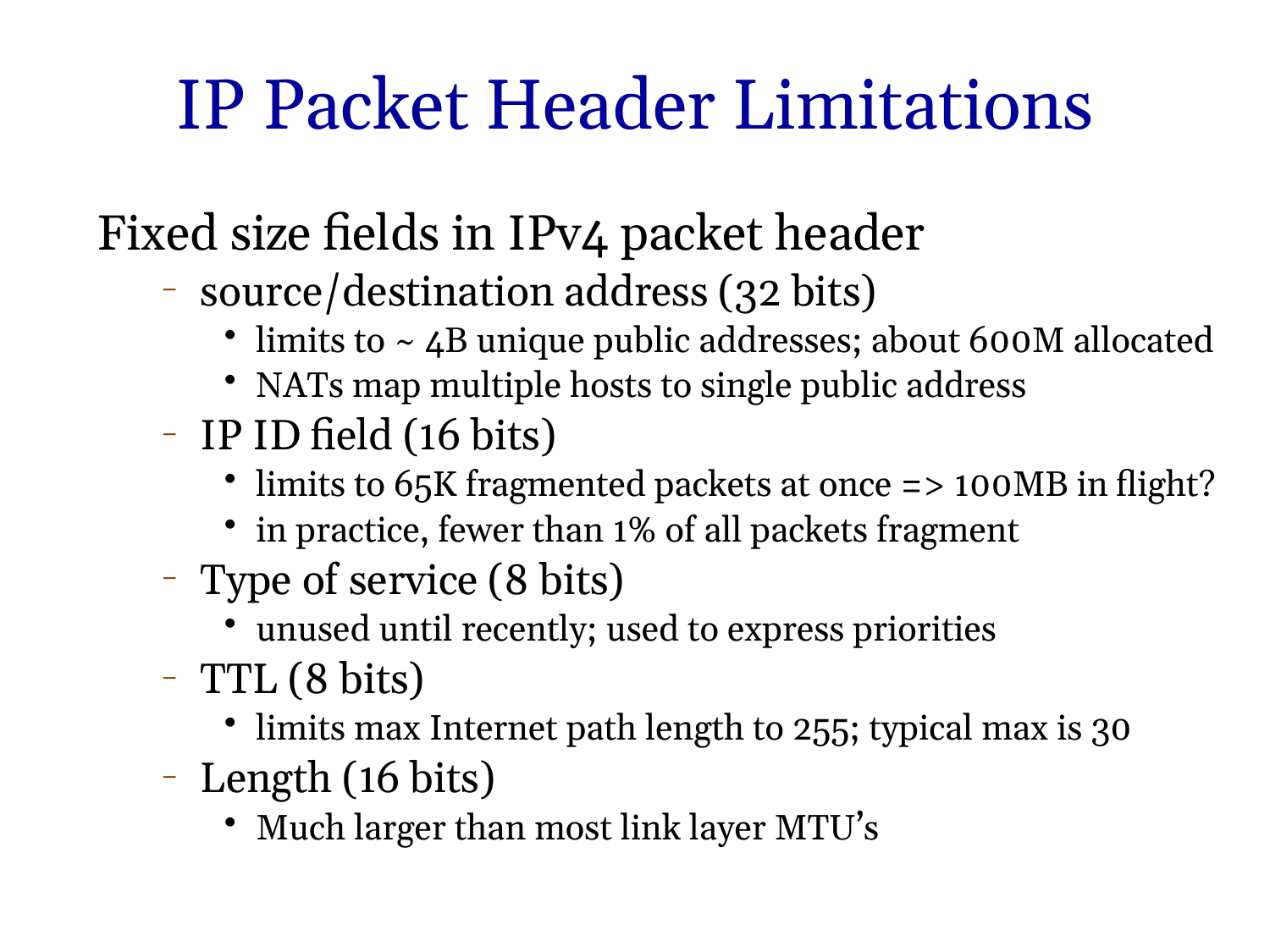

# IP Packet Header Limitations
Fixed size fields in IPv4 packet header
source/destination address (32 bits)
limits to ~ 4B unique public addresses; about 600M allocated
NATs map multiple hosts to single public address
IP ID field (16 bits)
limits to 65K fragmented packets at once => 100MB in flight?
in practice, fewer than 1% of all packets fragment
Type of service (8 bits)
unused until recently; used to express priorities
TTL (8 bits)
limits max Internet path length to 255; typical max is 30
Length (16 bits)
Much larger than most link layer MTU’s